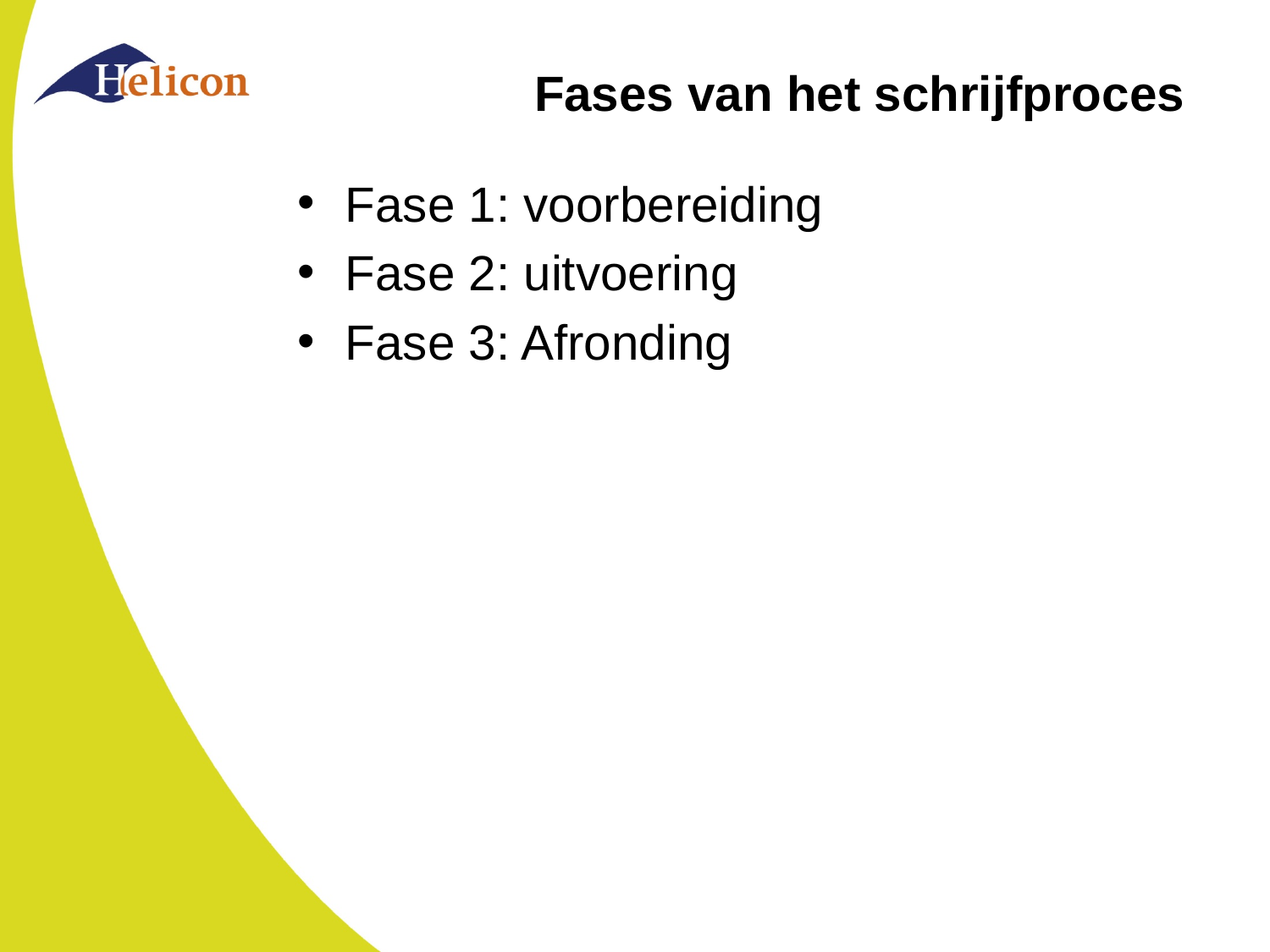

# Fases van het schrijfproces
Fase 1: voorbereiding
Fase 2: uitvoering
Fase 3: Afronding